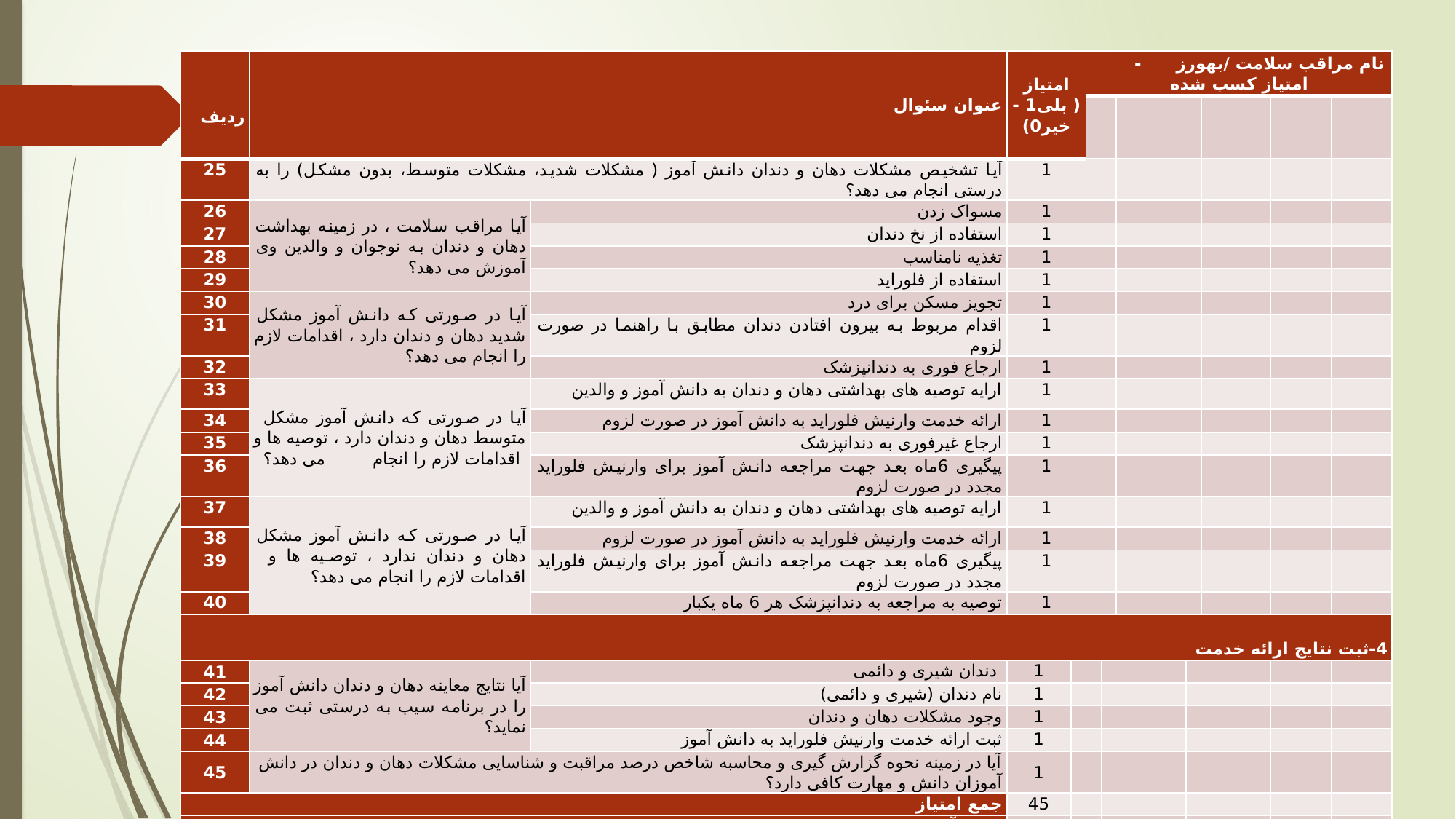

| ردیف | عنوان سئوال |  | امتیاز ( بلی1 -خیر0) |  | نام مراقب سلامت /بهورز - امتیاز کسب شده |  |  |  |  |  |  |
| --- | --- | --- | --- | --- | --- | --- | --- | --- | --- | --- | --- |
|  |  |  |  |  |  |  |  |  |  |  |  |
| 25 | آیا تشخیص مشکلات دهان و دندان دانش آموز ( مشکلات شدید، مشکلات متوسط، بدون مشکل) را به درستی انجام می دهد؟ |  | 1 |  |  |  |  |  |  |  |  |
| 26 | آیا مراقب سلامت ، در زمینه بهداشت دهان و دندان به نوجوان و والدین وی آموزش می دهد؟ | مسواک زدن | 1 |  |  |  |  |  |  |  |  |
| 27 |  | استفاده از نخ دندان | 1 |  |  |  |  |  |  |  |  |
| 28 |  | تغذیه نامناسب | 1 |  |  |  |  |  |  |  |  |
| 29 |  | استفاده از فلوراید | 1 |  |  |  |  |  |  |  |  |
| 30 | آیا در صورتی که دانش آموز مشکل شدید دهان و دندان دارد ، اقدامات لازم را انجام می دهد؟ | تجویز مسکن برای درد | 1 |  |  |  |  |  |  |  |  |
| 31 |  | اقدام مربوط به بیرون افتادن دندان مطابق با راهنما در صورت لزوم | 1 |  |  |  |  |  |  |  |  |
| 32 |  | ارجاع فوری به دندانپزشک | 1 |  |  |  |  |  |  |  |  |
| 33 | آیا در صورتی که دانش آموز مشکل متوسط دهان و دندان دارد ، توصیه ها و اقدامات لازم را انجام می دهد؟ | ارایه توصیه های بهداشتی دهان و دندان به دانش آموز و والدین | 1 |  |  |  |  |  |  |  |  |
| 34 |  | ارائه خدمت وارنیش فلوراید به دانش آموز در صورت لزوم | 1 |  |  |  |  |  |  |  |  |
| 35 |  | ارجاع غیرفوری به دندانپزشک | 1 |  |  |  |  |  |  |  |  |
| 36 |  | پیگیری 6ماه بعد جهت مراجعه دانش آموز برای وارنیش فلوراید مجدد در صورت لزوم | 1 |  |  |  |  |  |  |  |  |
| 37 | آیا در صورتی که دانش آموز مشکل دهان و دندان ندارد ، توصیه ها و اقدامات لازم را انجام می دهد؟ | ارایه توصیه های بهداشتی دهان و دندان به دانش آموز و والدین | 1 |  |  |  |  |  |  |  |  |
| 38 |  | ارائه خدمت وارنیش فلوراید به دانش آموز در صورت لزوم | 1 |  |  |  |  |  |  |  |  |
| 39 |  | پیگیری 6ماه بعد جهت مراجعه دانش آموز برای وارنیش فلوراید مجدد در صورت لزوم | 1 |  |  |  |  |  |  |  |  |
| 40 |  | توصیه به مراجعه به دندانپزشک هر 6 ماه یکبار | 1 |  |  |  |  |  |  |  |  |
| 4-ثبت نتایج ارائه خدمت |  |  |  |  |  |  |  |  |  |  |  |
| 41 | آیا نتایج معاینه دهان و دندان دانش آموز را در برنامه سیب به درستی ثبت می نماید؟ | دندان شیری و دائمی | 1 |  |  |  |  |  |  |  |  |
| 42 |  | نام دندان (شیری و دائمی) | 1 |  |  |  |  |  |  |  |  |
| 43 |  | وجود مشکلات دهان و دندان | 1 |  |  |  |  |  |  |  |  |
| 44 |  | ثبت ارائه خدمت وارنیش فلوراید به دانش آموز | 1 |  |  |  |  |  |  |  |  |
| 45 | آیا در زمینه نحوه گزارش گیری و محاسبه شاخص درصد مراقبت و شناسایی مشکلات دهان و دندان در دانش آموزان دانش و مهارت کافی دارد؟ |  | 1 |  |  |  |  |  |  |  |  |
| جمع امتیاز |  |  | 45 |  |  |  |  |  |  |  |  |
| تاریخ آزمون |  |  |  |  |  |  |  |  |  |  |  |
| نام آزمونگر |  |  |  |  |  |  |  |  |  |  |  |